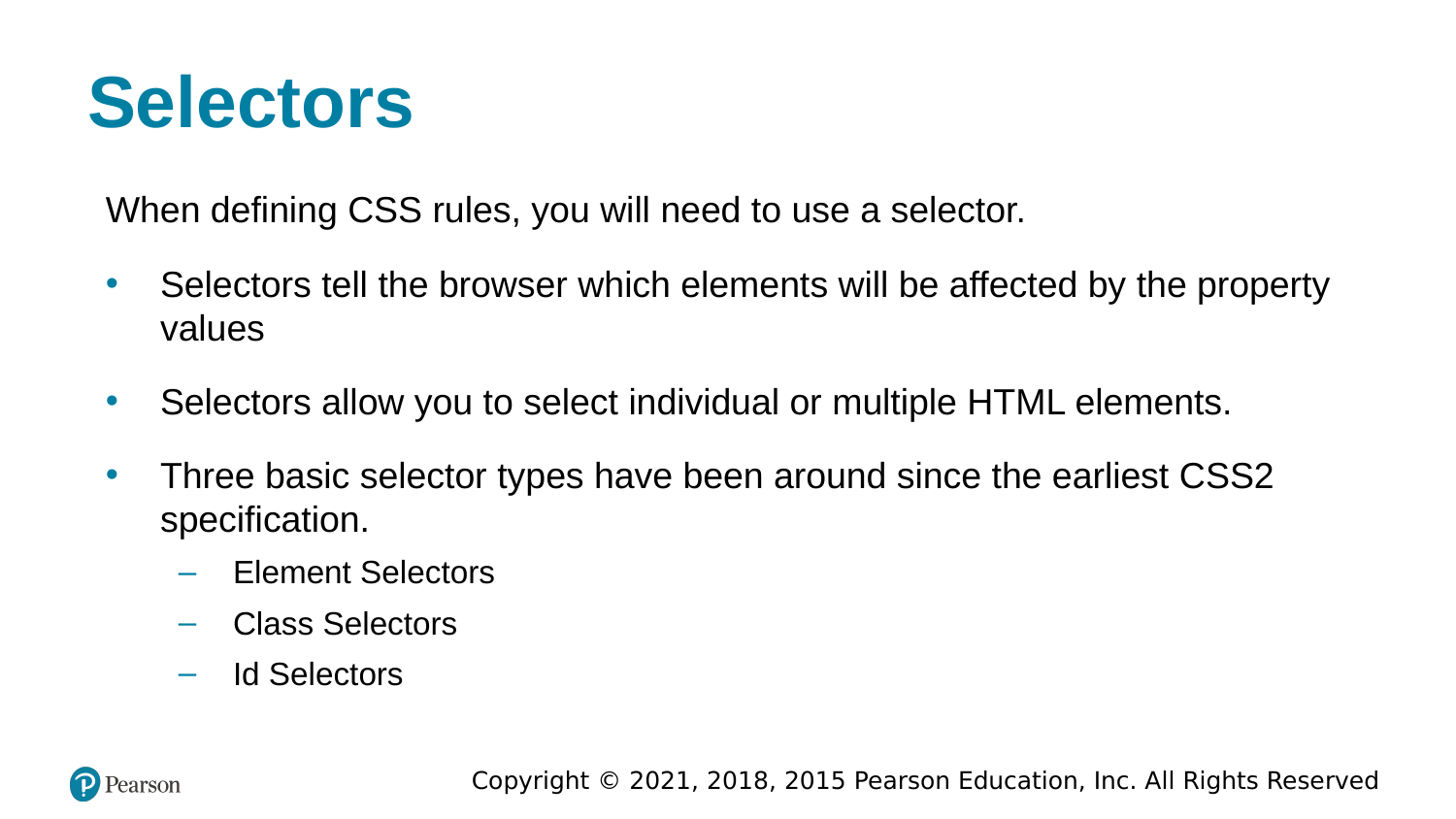

# Selectors
When defining CSS rules, you will need to use a selector.
Selectors tell the browser which elements will be affected by the property values
Selectors allow you to select individual or multiple HTML elements.
Three basic selector types have been around since the earliest CSS2 specification.
Element Selectors
Class Selectors
Id Selectors